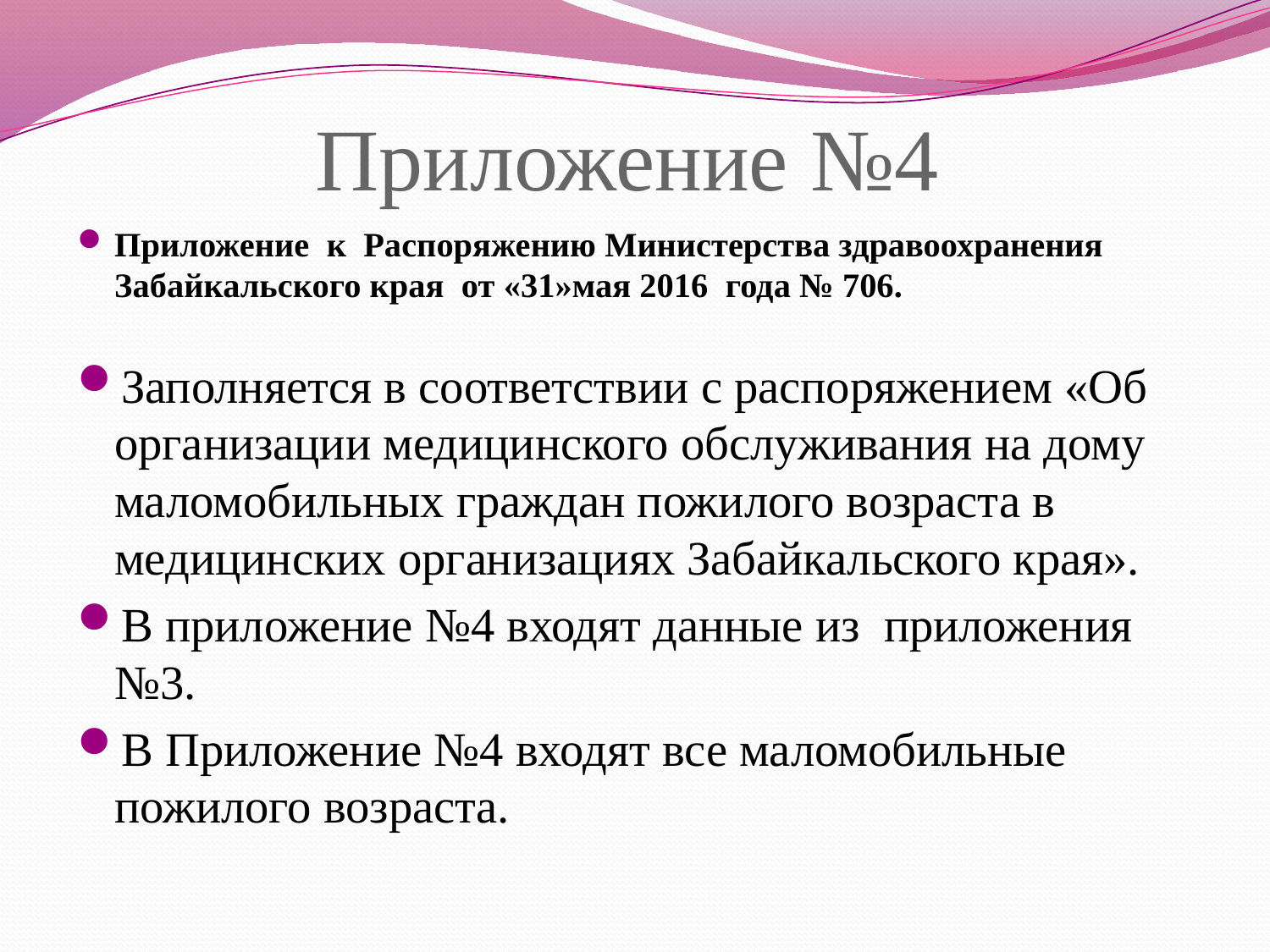

# Приложение №4
Приложение  к  Распоряжению Министерства здравоохранения Забайкальского края  от «31»мая 2016  года № 706.
Заполняется в соответствии с распоряжением «Об организации медицинского обслуживания на дому маломобильных граждан пожилого возраста в медицинских организациях Забайкальского края».
В приложение №4 входят данные из  приложения  №3.
В Приложение №4 входят все маломобильные пожилого возраста.